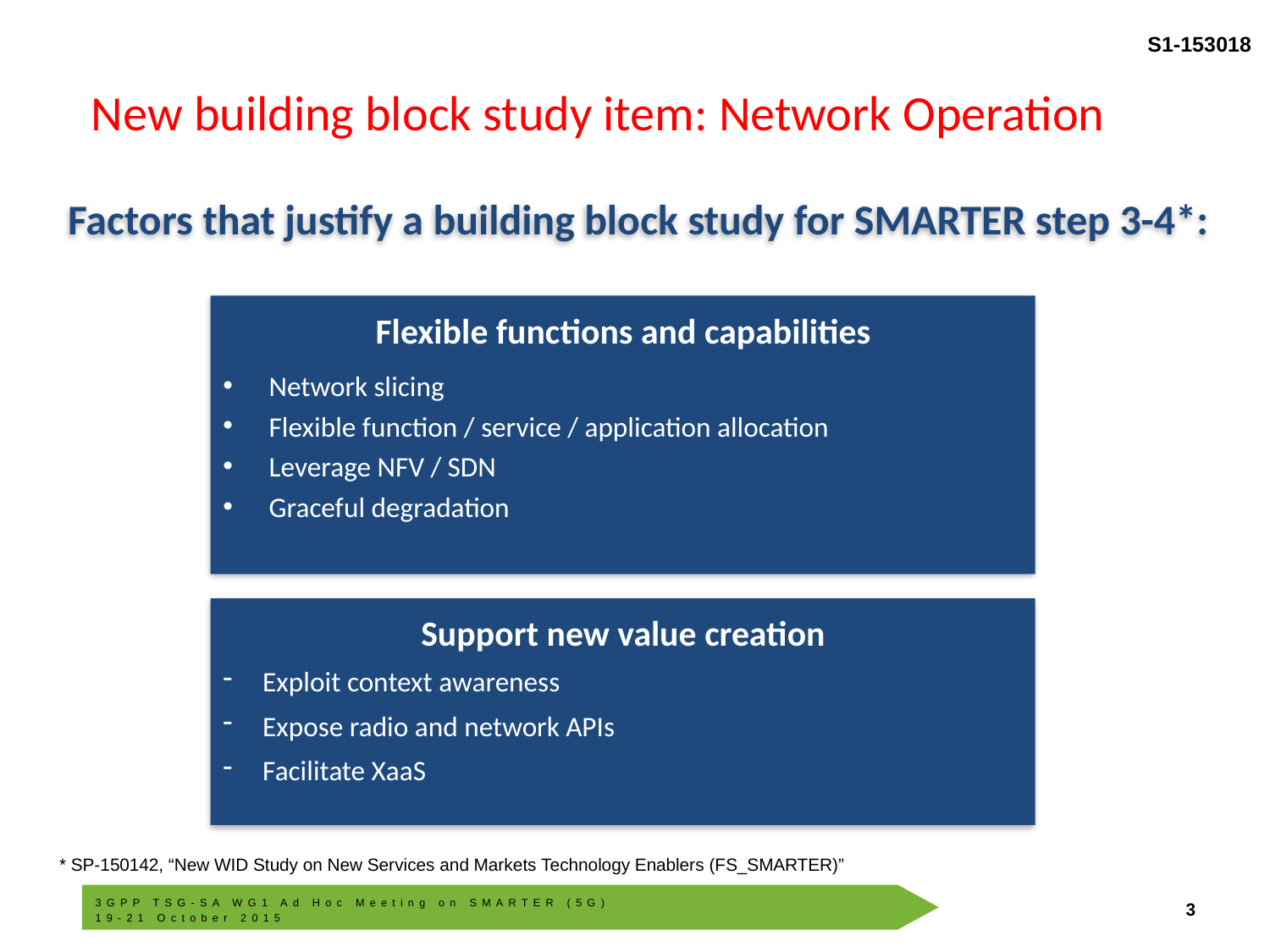

# New building block study item: Network Operation
Factors that justify a building block study for SMARTER step 3-4*:
Flexible functions and capabilities
 Network slicing
 Flexible function / service / application allocation
 Leverage NFV / SDN
 Graceful degradation
Support new value creation
Exploit context awareness
Expose radio and network APIs
Facilitate XaaS
* SP-150142, “New WID Study on New Services and Markets Technology Enablers (FS_SMARTER)”